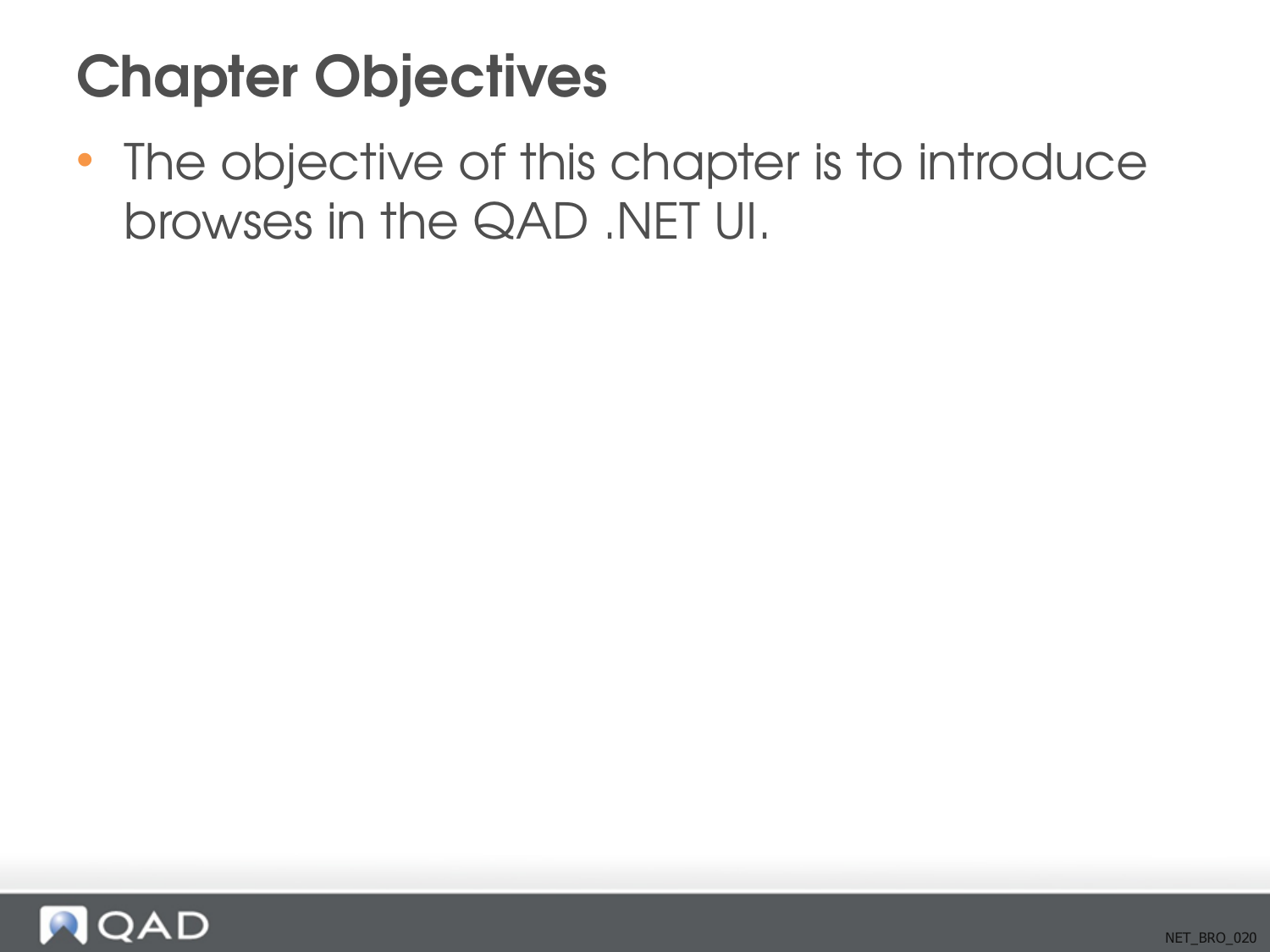

# Chapter Objectives
The objective of this chapter is to introduce browses in the QAD .NET UI.
NET_BRO_020